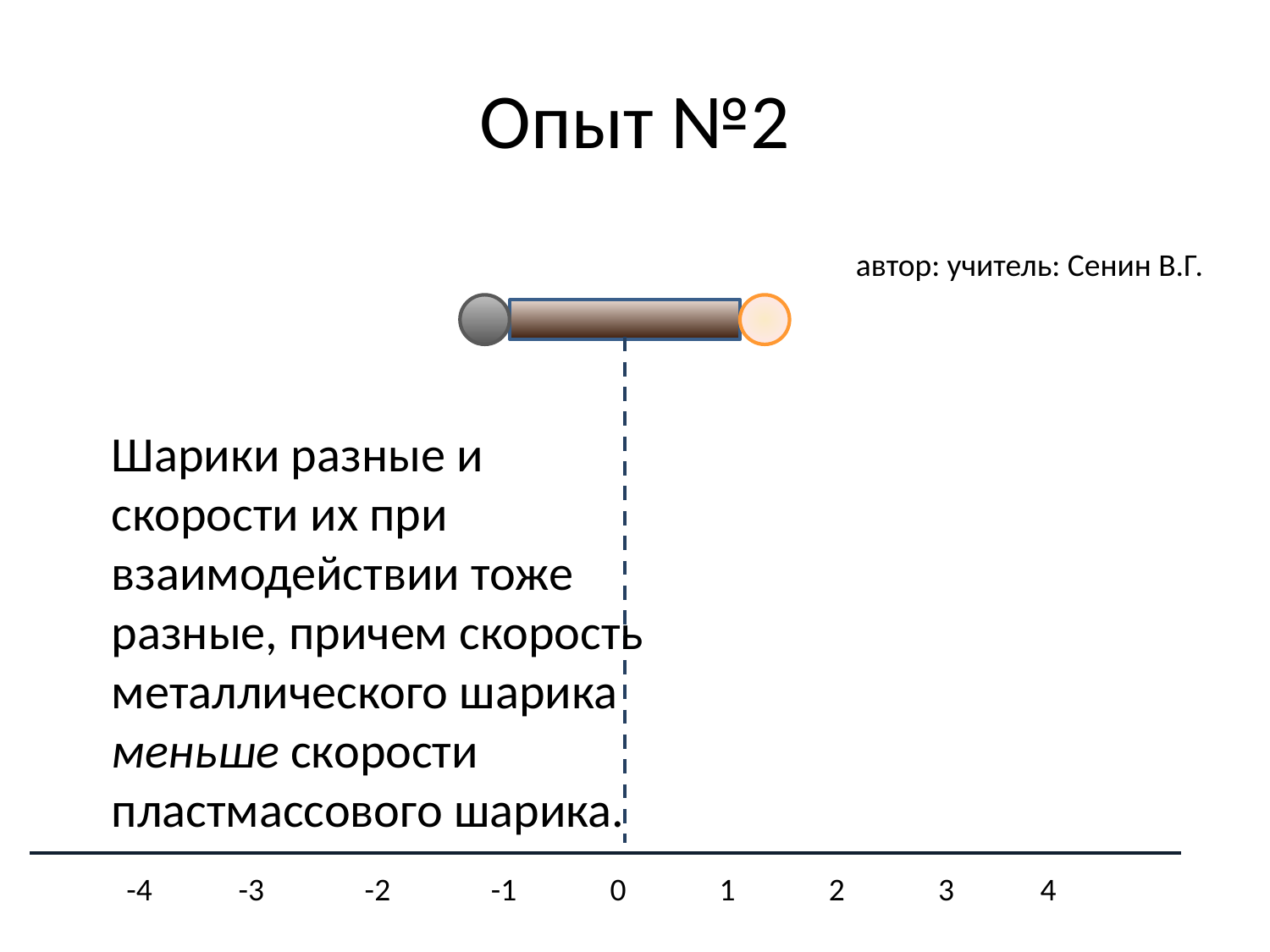

# Опыт №2
автор: учитель: Сенин В.Г.

Шарики разные и скорости их при взаимодействии тоже разные, причем скорость металлического шарика меньше скорости пластмассового шарика.
-4            -3              -2              -1             0             1             2             3            4